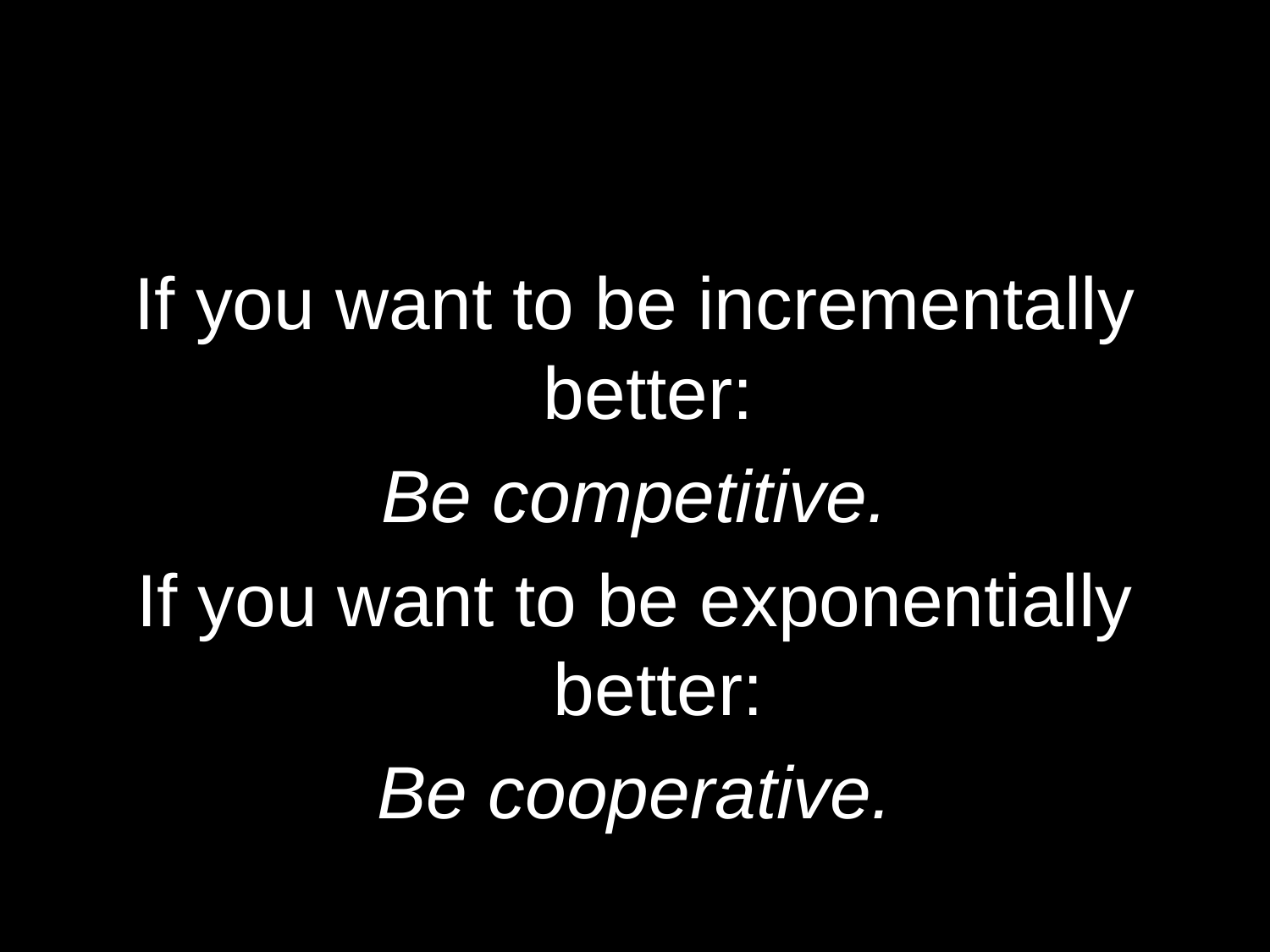

If you want to be incrementally better:
Be competitive.
If you want to be exponentially better:
Be cooperative.